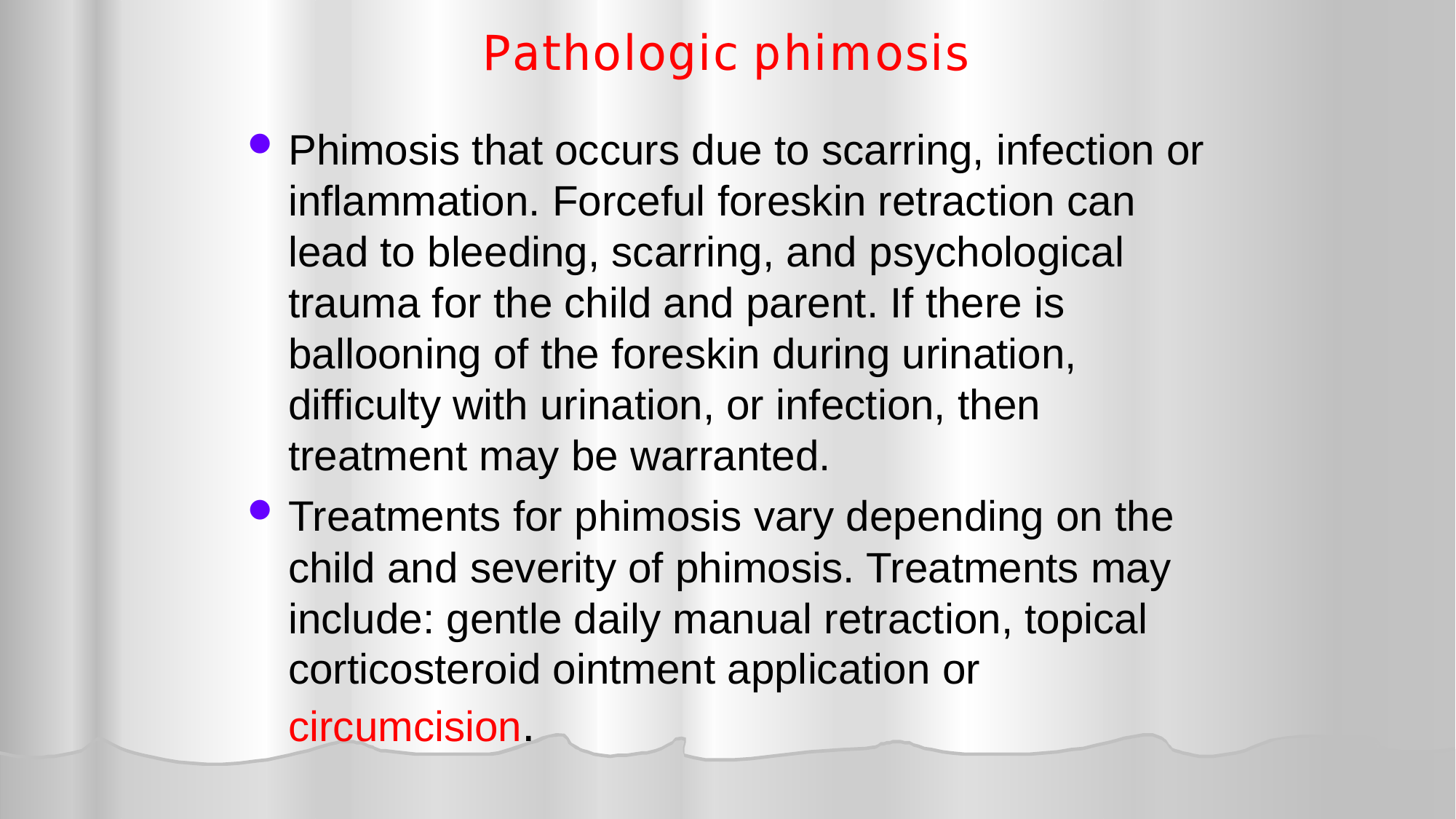

# Pathologic phimosis
Phimosis that occurs due to scarring, infection or inflammation. Forceful foreskin retraction can lead to bleeding, scarring, and psychological trauma for the child and parent. If there is ballooning of the foreskin during urination, difficulty with urination, or infection, then treatment may be warranted.
Treatments for phimosis vary depending on the child and severity of phimosis. Treatments may include: gentle daily manual retraction, topical corticosteroid ointment application or circumcision.